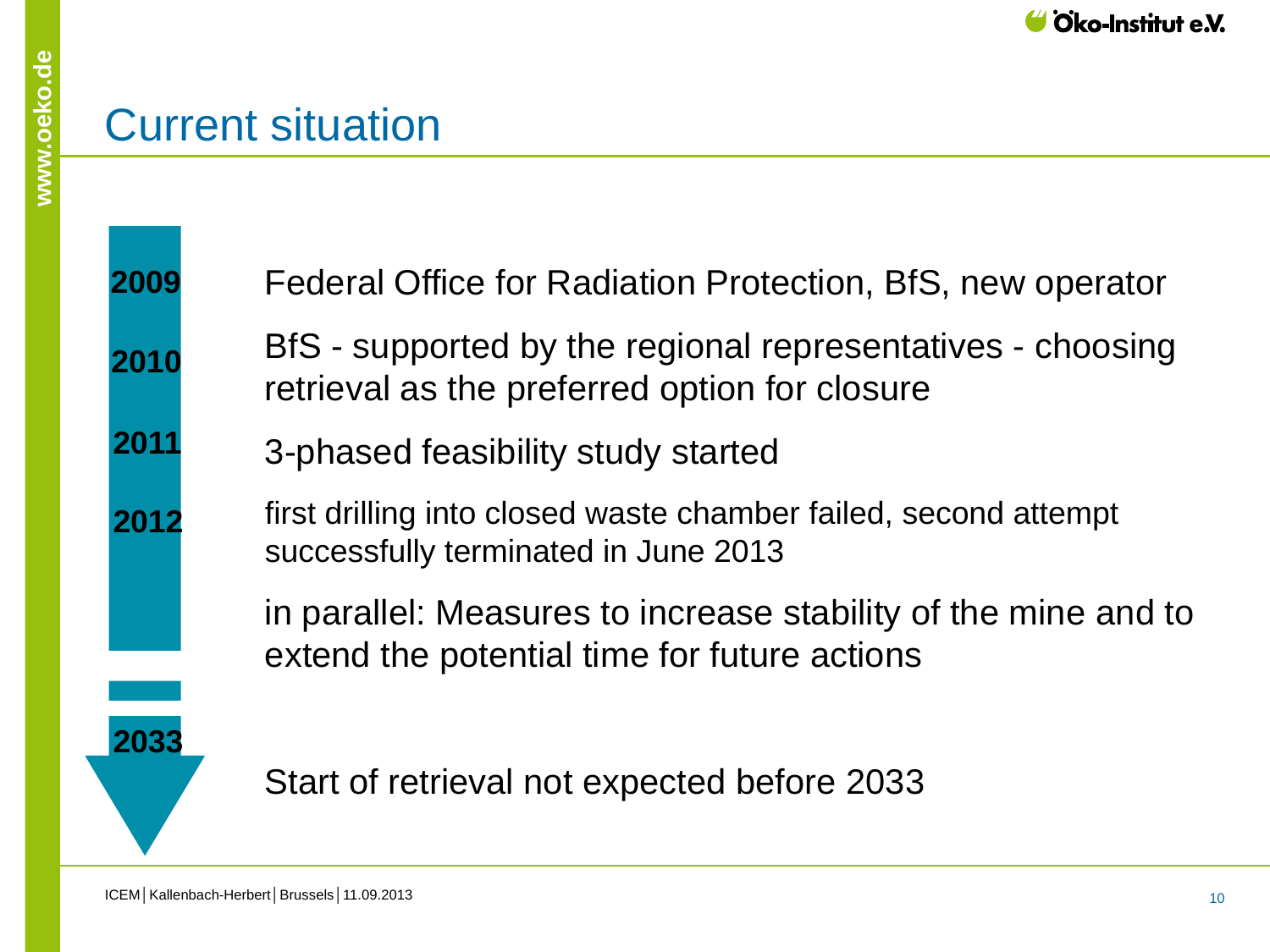

# Current situation

Federal Office for Radiation Protection, BfS, new operator
BfS - supported by the regional representatives - choosing retrieval as the preferred option for closure
3-phased feasibility study started
first drilling into closed waste chamber failed, second attempt successfully terminated in June 2013
in parallel: Measures to increase stability of the mine and to extend the potential time for future actions

Start of retrieval not expected before 2033

2009
2010
2011
2012

2033
ICEM│Kallenbach-Herbert│Brussels│11.09.2013